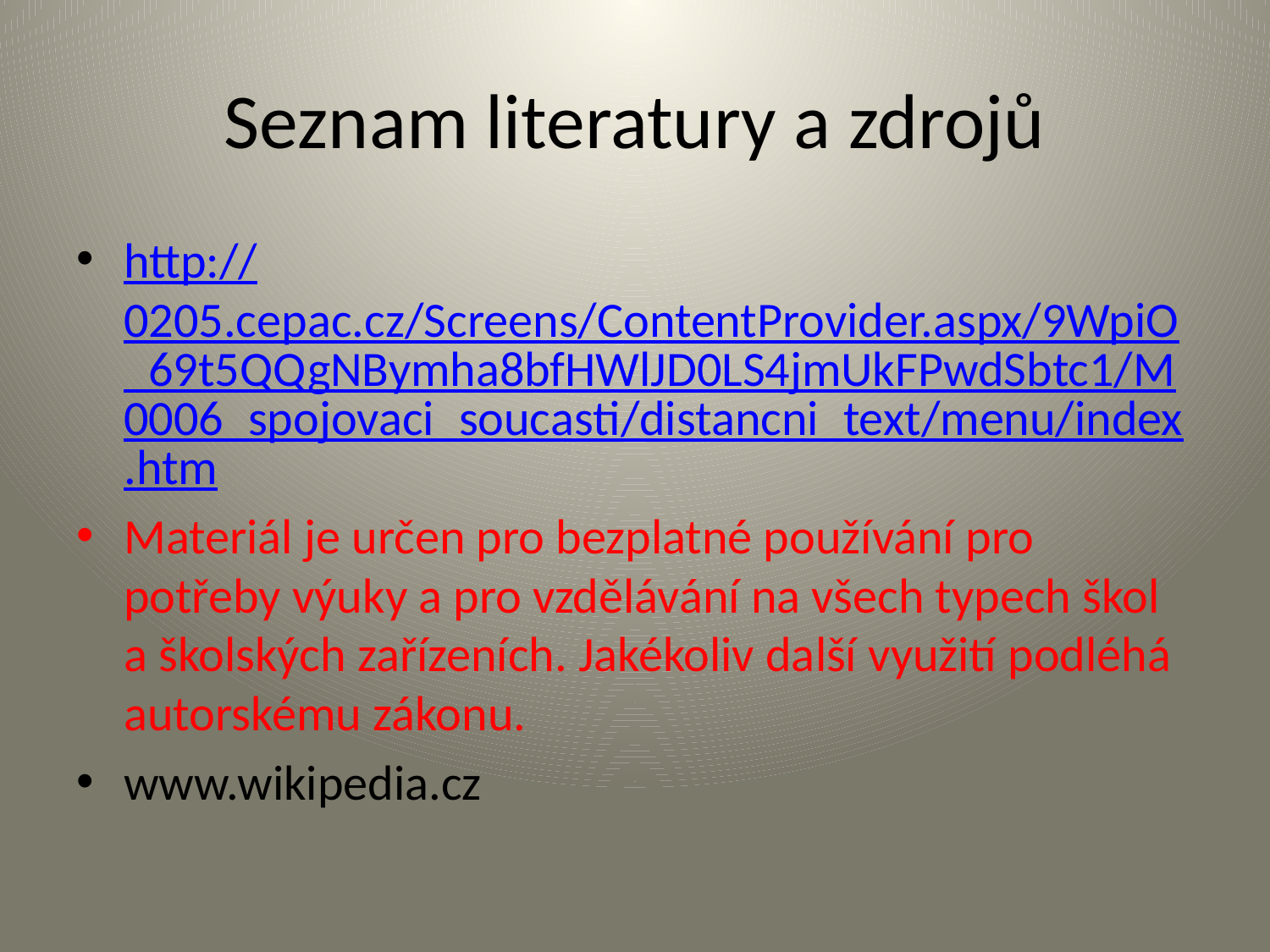

# Seznam literatury a zdrojů
http://0205.cepac.cz/Screens/ContentProvider.aspx/9WpiO_69t5QQgNBymha8bfHWlJD0LS4jmUkFPwdSbtc1/M0006_spojovaci_soucasti/distancni_text/menu/index.htm
Materiál je určen pro bezplatné používání pro potřeby výuky a pro vzdělávání na všech typech škol a školských zařízeních. Jakékoliv další využití podléhá autorskému zákonu.
www.wikipedia.cz